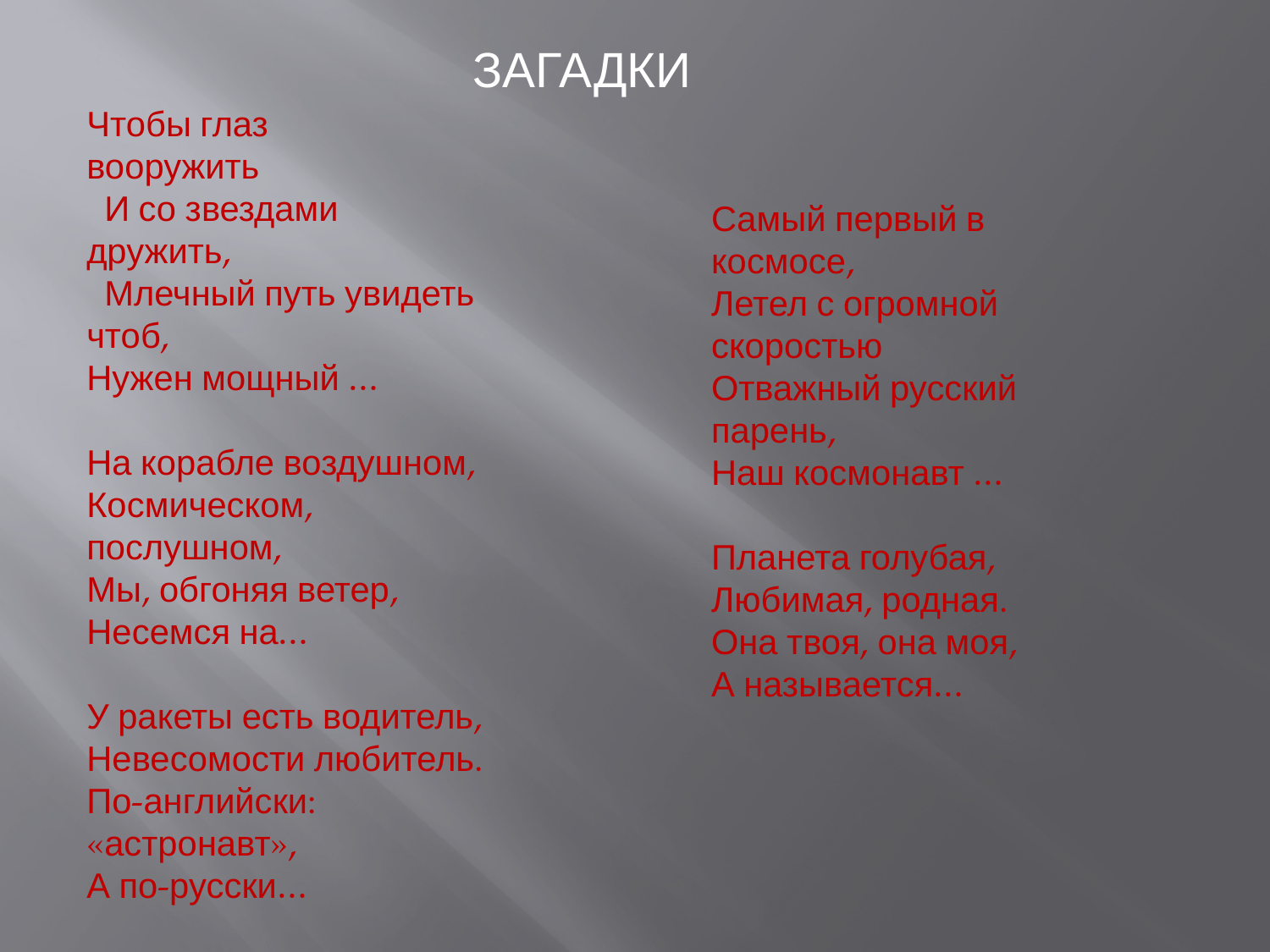

ЗАГАДКИ
Чтобы глаз вооружить                             И со звездами дружить,                                Млечный путь увидеть чтоб,
Нужен мощный …

На корабле воздушном,
Космическом, послушном,
Мы, обгоняя ветер,
Несемся на…

У ракеты есть водитель,
Невесомости любитель.
По-английски: «астронавт»,
А по-русски…
Самый первый в космосе,
Летел с огромной скоростью
Отважный русский парень,
Наш космонавт …

Планета голубая,
Любимая, родная.
Она твоя, она моя,
А называется…